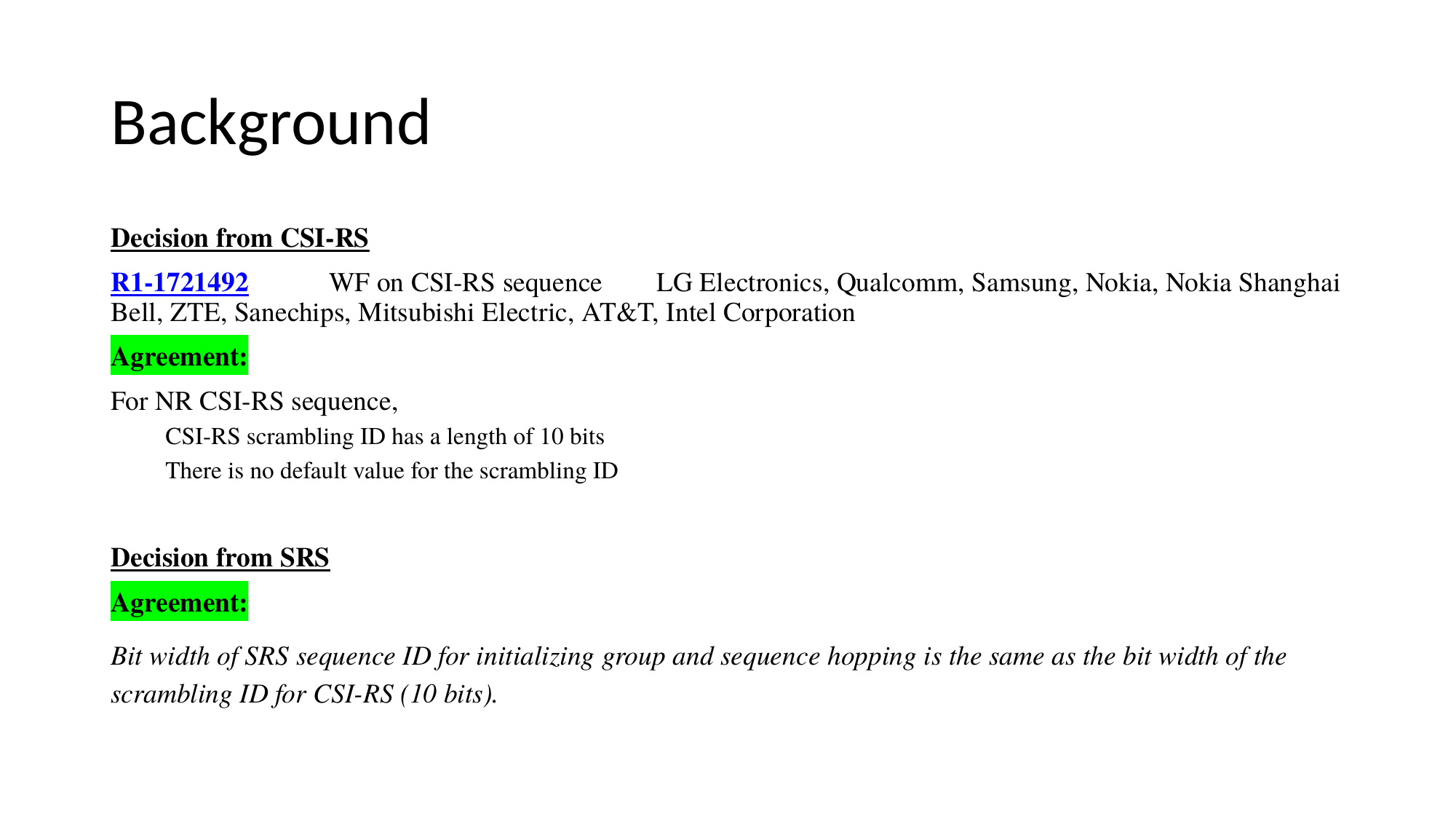

# Background
Decision from CSI-RS
R1-1721492	WF on CSI-RS sequence	LG Electronics, Qualcomm, Samsung, Nokia, Nokia Shanghai Bell, ZTE, Sanechips, Mitsubishi Electric, AT&T, Intel Corporation
Agreement:
For NR CSI-RS sequence,
CSI-RS scrambling ID has a length of 10 bits
There is no default value for the scrambling ID

Decision from SRS
Agreement:
Bit width of SRS sequence ID for initializing group and sequence hopping is the same as the bit width of the scrambling ID for CSI-RS (10 bits).